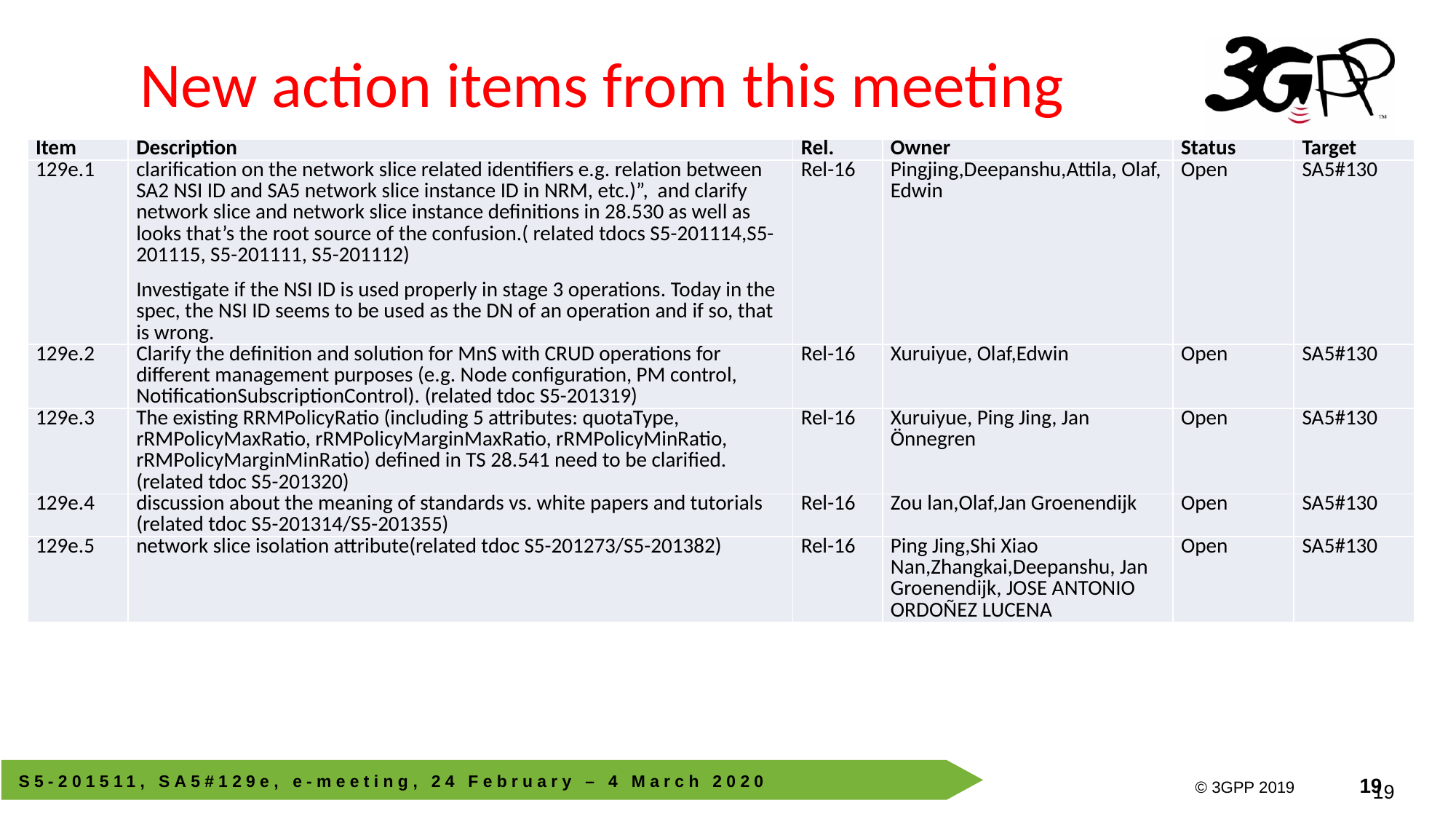

# New action items from this meeting
| Item | Description | Rel. | Owner | Status | Target |
| --- | --- | --- | --- | --- | --- |
| 129e.1 | clarification on the network slice related identifiers e.g. relation between SA2 NSI ID and SA5 network slice instance ID in NRM, etc.)”, and clarify network slice and network slice instance definitions in 28.530 as well as looks that’s the root source of the confusion.( related tdocs S5-201114,S5-201115, S5-201111, S5-201112) Investigate if the NSI ID is used properly in stage 3 operations. Today in the spec, the NSI ID seems to be used as the DN of an operation and if so, that is wrong. | Rel-16 | Pingjing,Deepanshu,Attila, Olaf, Edwin | Open | SA5#130 |
| 129e.2 | Clarify the definition and solution for MnS with CRUD operations for different management purposes (e.g. Node configuration, PM control, NotificationSubscriptionControl). (related tdoc S5-201319) | Rel-16 | Xuruiyue, Olaf,Edwin | Open | SA5#130 |
| 129e.3 | The existing RRMPolicyRatio (including 5 attributes: quotaType, rRMPolicyMaxRatio, rRMPolicyMarginMaxRatio, rRMPolicyMinRatio, rRMPolicyMarginMinRatio) defined in TS 28.541 need to be clarified. (related tdoc S5-201320) | Rel-16 | Xuruiyue, Ping Jing, Jan Önnegren | Open | SA5#130 |
| 129e.4 | discussion about the meaning of standards vs. white papers and tutorials (related tdoc S5-201314/S5-201355) | Rel-16 | Zou lan,Olaf,Jan Groenendijk | Open | SA5#130 |
| 129e.5 | network slice isolation attribute(related tdoc S5-201273/S5-201382) | Rel-16 | Ping Jing,Shi Xiao Nan,Zhangkai,Deepanshu, Jan Groenendijk, JOSE ANTONIO ORDOÑEZ LUCENA | Open | SA5#130 |
19